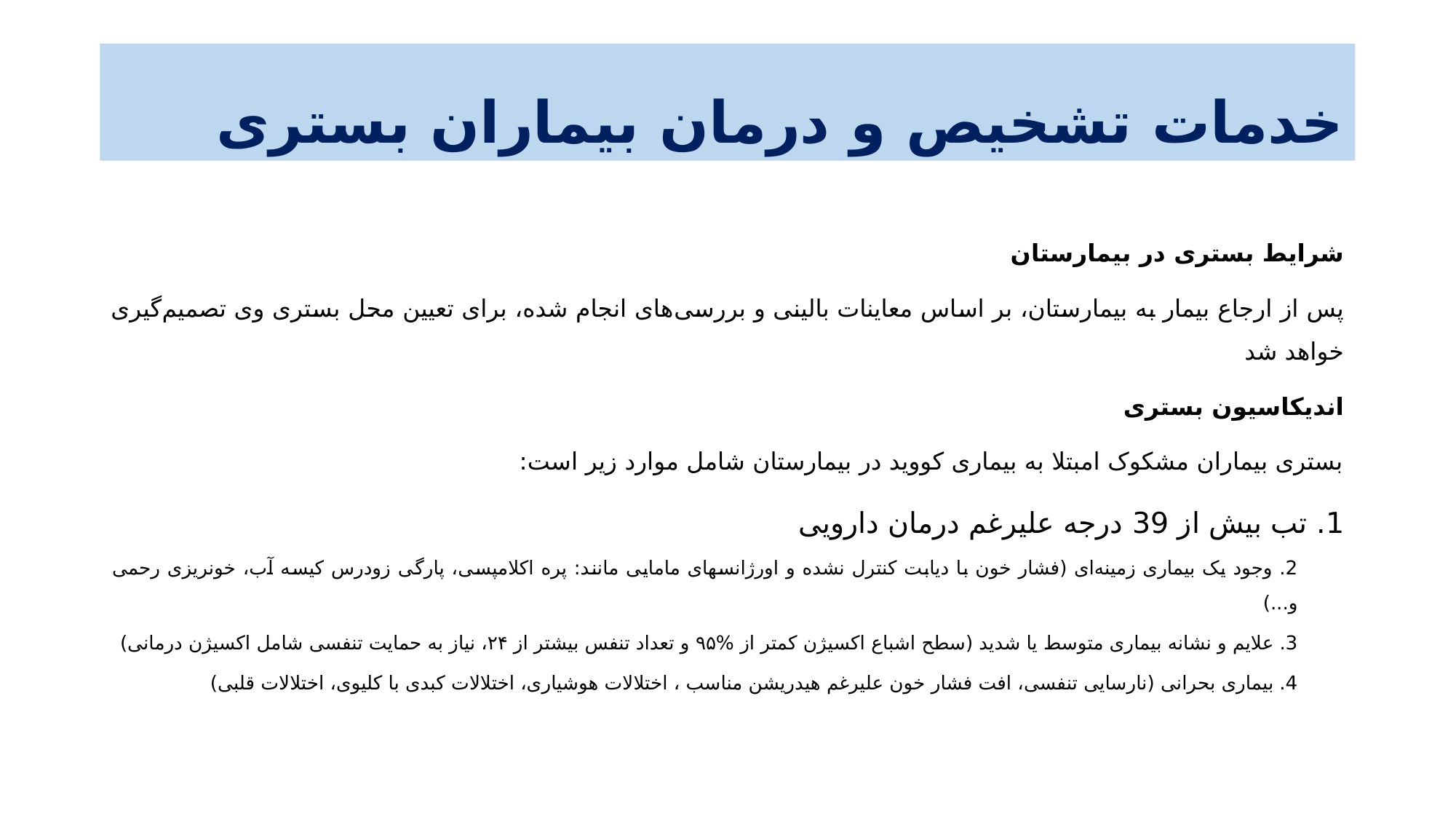

# خدمات تشخیص و درمان بیماران بستری
شرایط بستری در بیمارستان
پس از ارجاع بیمار به بیمارستان، بر اساس معاینات بالینی و بررسی‌های انجام شده، برای تعیین محل بستری وی تصمیم‌گیری خواهد شد
اندیکاسیون بستری
بستری بیماران مشکوک امبتلا به بیماری کووید در بیمارستان شامل موارد زیر است:
	1. تب بیش از 39 درجه علیرغم درمان دارویی
	2. وجود یک بیماری زمینه‌ای (فشار خون با دیابت کنترل نشده و اورژانسهای مامایی مانند: پره اکلامپسی، پارگی زودرس کیسه آب، خونریزی رحمی و...)
	3. علایم و نشانه بیماری متوسط یا شدید (سطح اشباع اکسیژن کمتر از %۹۵ و تعداد تنفس بیشتر از ۲۴، نیاز به حمایت تنفسی شامل اکسیژن درمانی)
	4. بیماری بحرانی (نارسایی تنفسی، افت فشار خون علیرغم هیدریشن مناسب ، اختلالات هوشیاری، اختلالات کبدی با کلیوی، اختلالات قلبی)